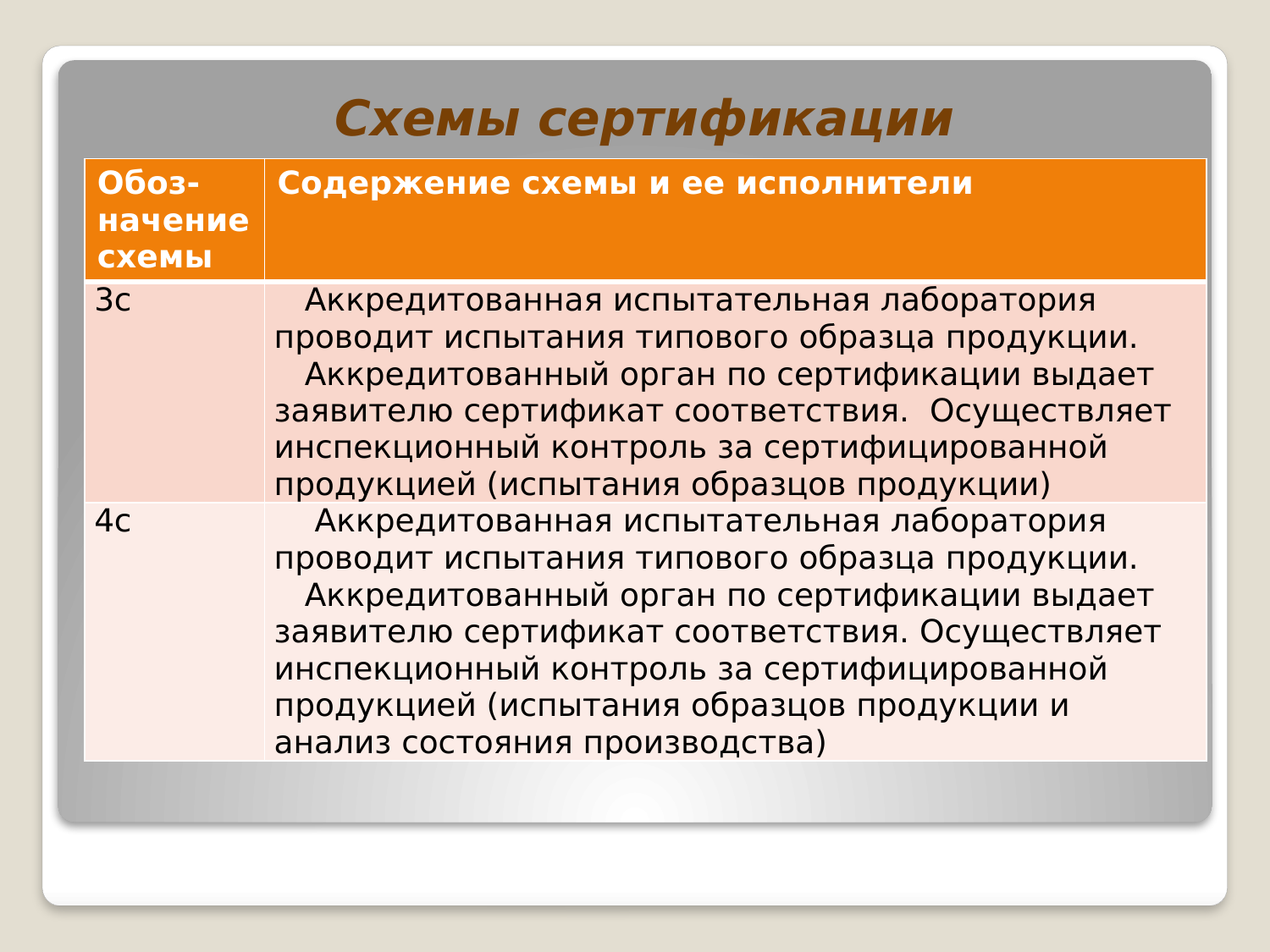

Схемы сертификации

| Обоз-начение схемы | Содержение схемы и ее исполнители |
| --- | --- |
| 3с | Аккредитованная испытательная лаборатория проводит испытания типового образца продукции. Аккредитованный орган по сертификации выдает заявителю сертификат соответствия. Осуществляет инспекционный контроль за сертифицированной продукцией (испытания образцов продукции) |
| 4с | Аккредитованная испытательная лаборатория проводит испытания типового образца продукции. Аккредитованный орган по сертификации выдает заявителю сертификат соответствия. Осуществляет инспекционный контроль за сертифицированной продукцией (испытания образцов продукции и анализ состояния производства) |